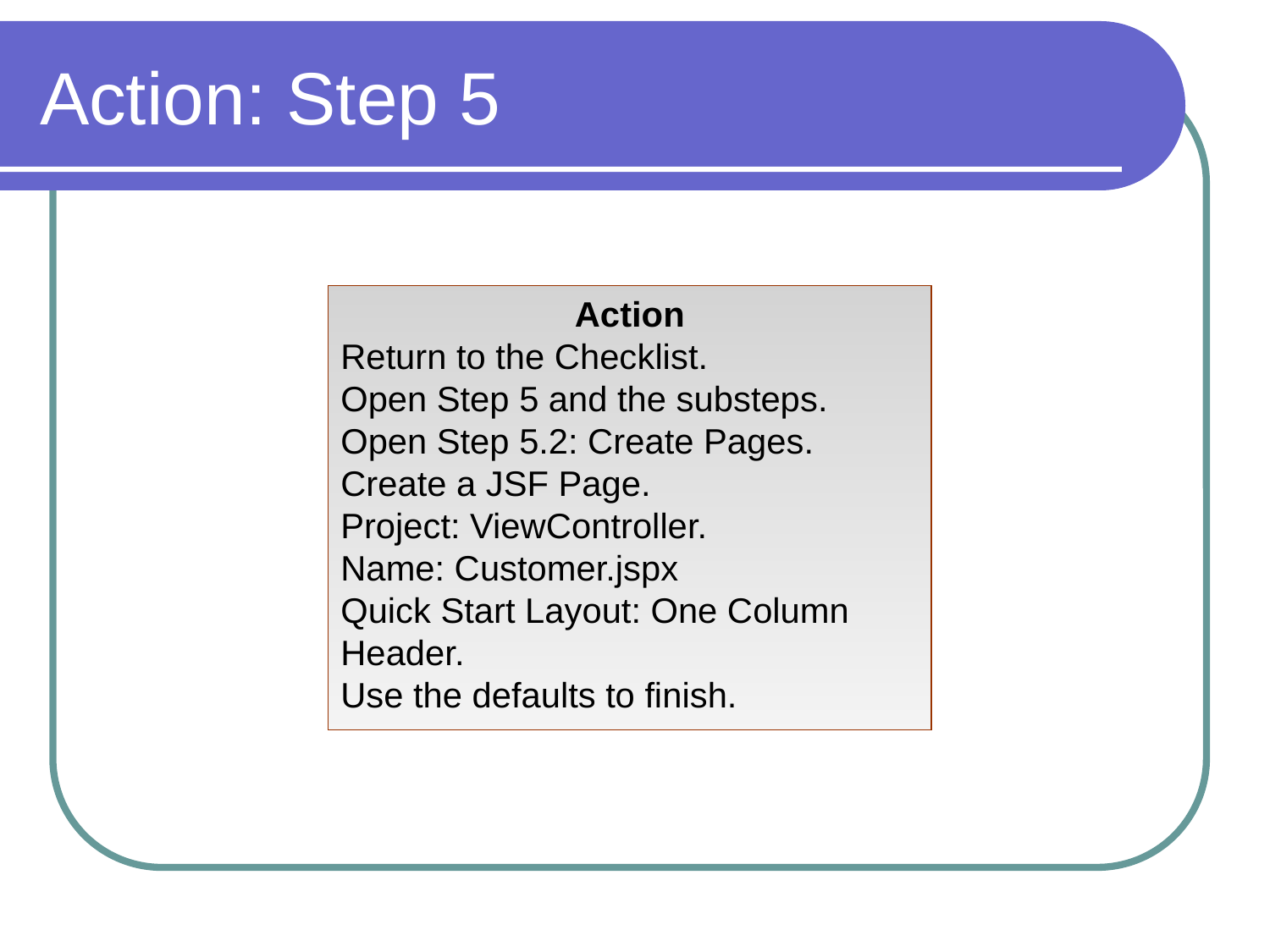

# Action: Step 5
Action
Return to the Checklist.
Open Step 5 and the substeps.
Open Step 5.2: Create Pages.
Create a JSF Page.
Project: ViewController.
Name: Customer.jspx
Quick Start Layout: One Column Header.
Use the defaults to finish.